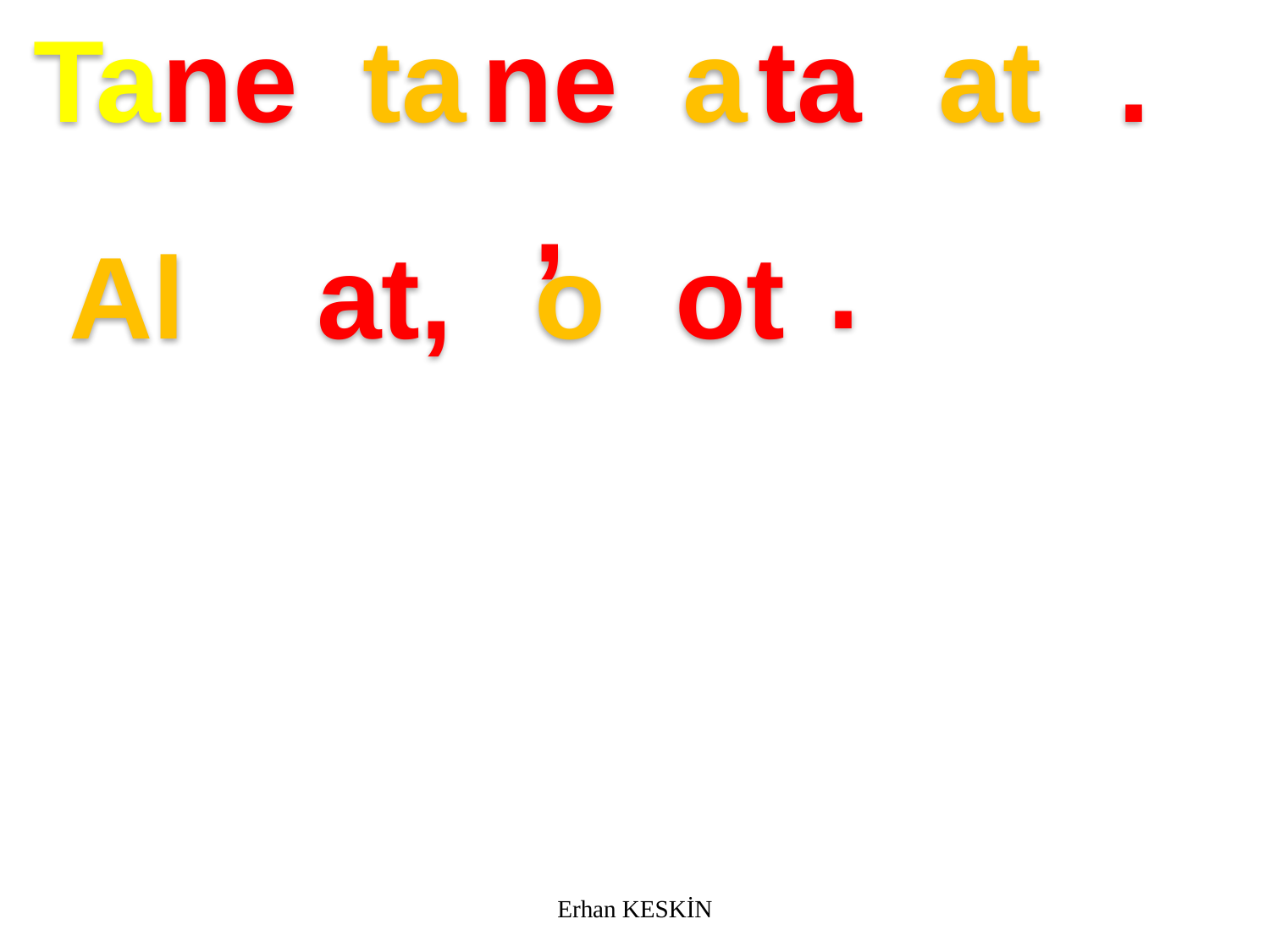

Ta
ne
ta
ne,
a
ta
at
.
.
Al
at,
o
ot
Erhan KESKİN